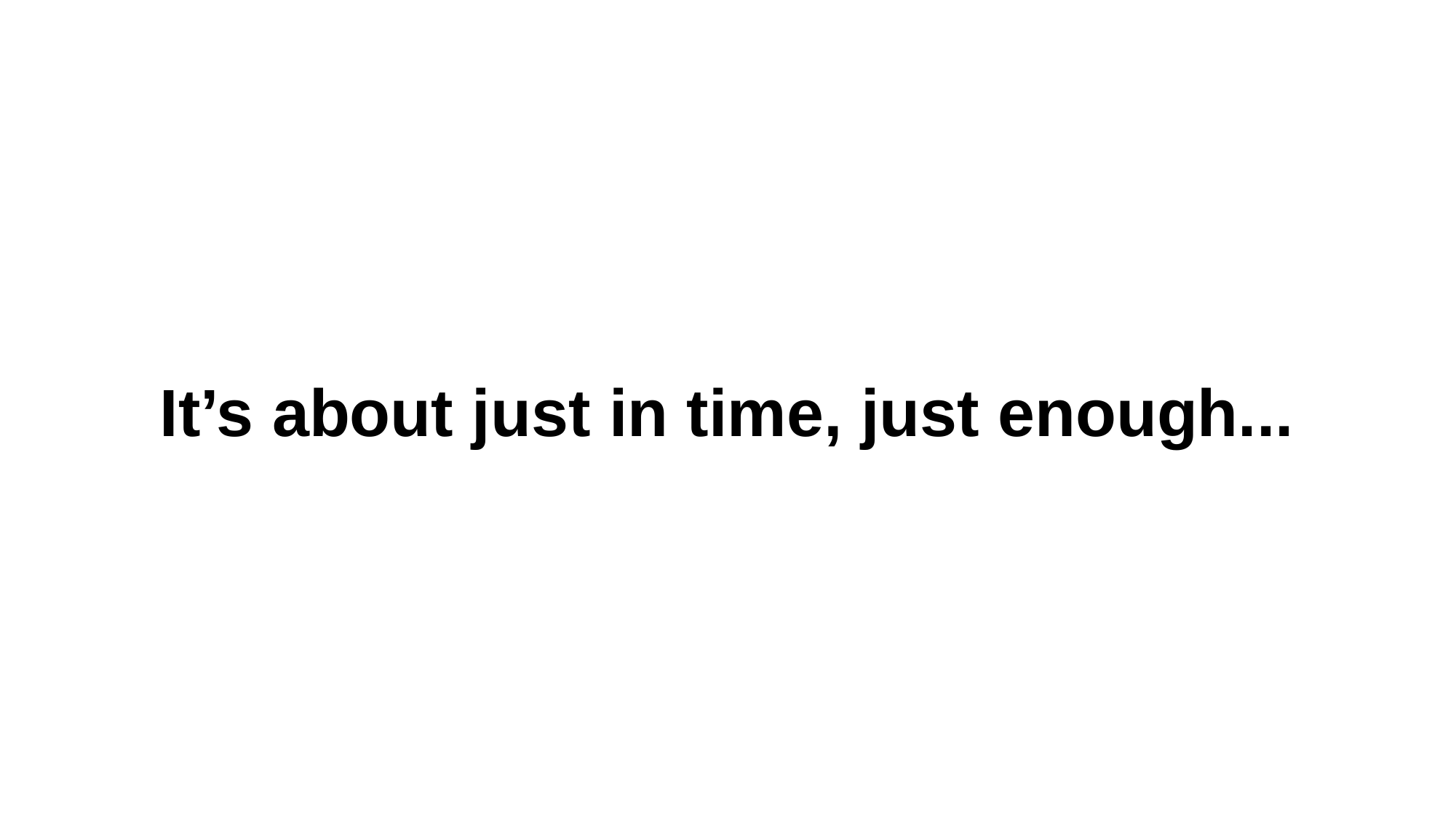

# It’s about just in time, just enough...